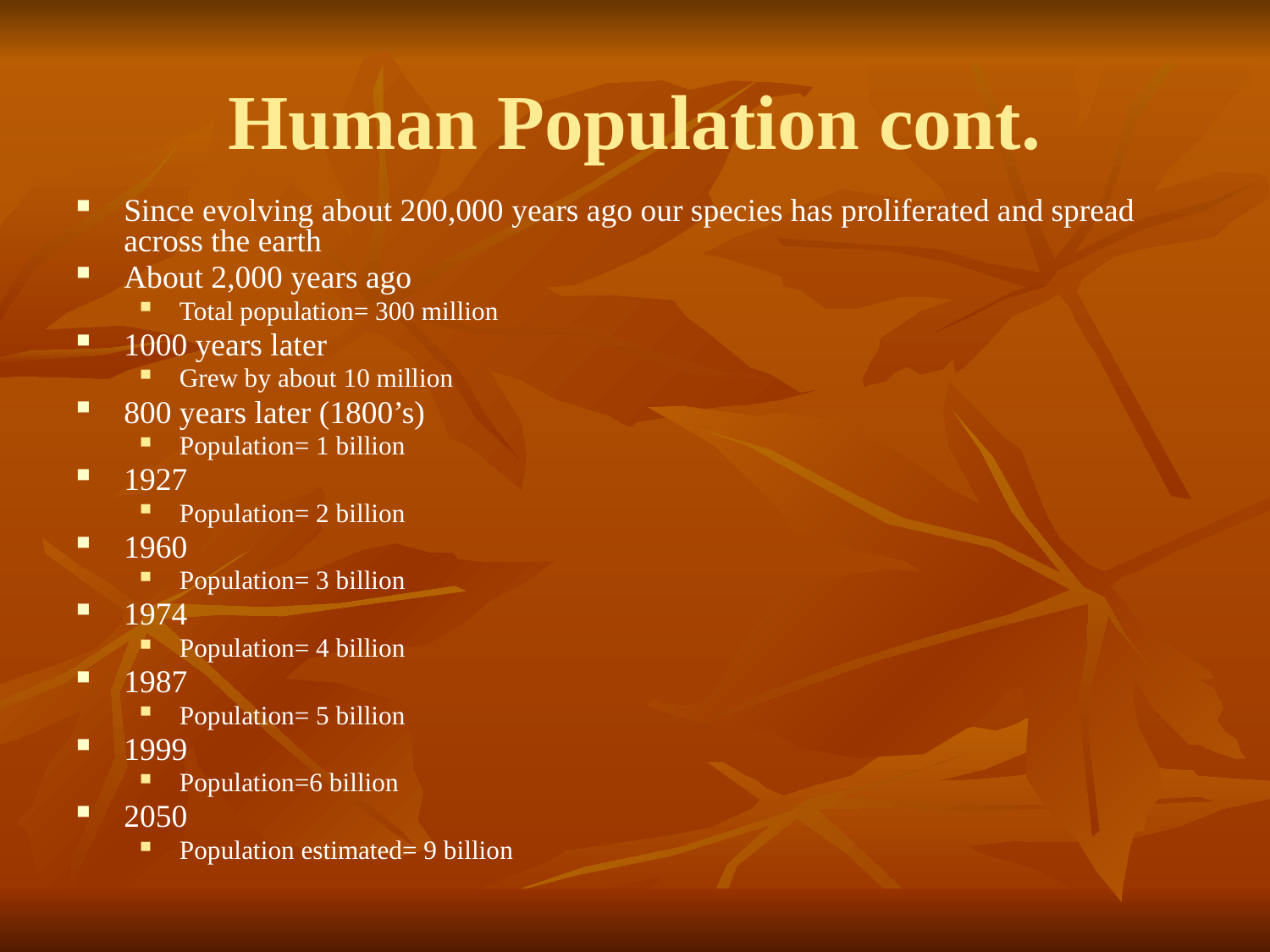

Human Population cont.
Since evolving about 200,000 years ago our species has proliferated and spread across the earth
About 2,000 years ago
Total population= 300 million
1000 years later
Grew by about 10 million
800 years later (1800’s)
Population= 1 billion
1927
Population= 2 billion
1960
Population= 3 billion
1974
Population= 4 billion
1987
Population= 5 billion
1999
Population=6 billion
2050
Population estimated= 9 billion